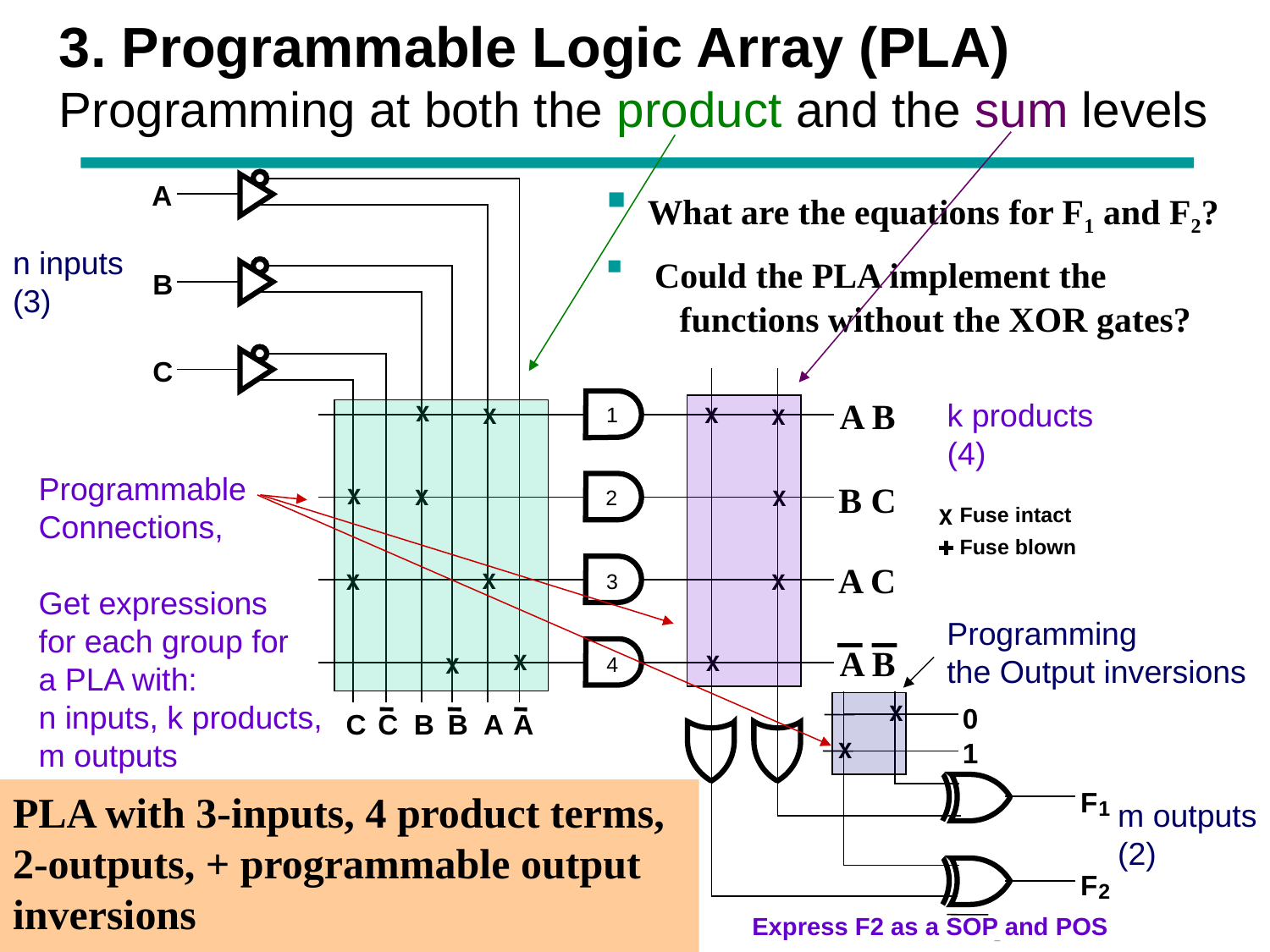

# 3. Programmable Logic Array (PLA) Programming at both the product and the sum levels

 What are the equations for F1 and F2?
  Could the PLA implement the
     functions without the XOR gates?

A

B

C

A B

X
1
X
X
X
B C

X
X
2
X
X

A C

X
3
X
X
A B

X
X
4
X
X
0
C
C
B
B
A
A

X

Fuse intact
Fuse blown

1

F
1

F
2
n inputs
(3)
k products
(4)

Programmable
Connections,

Get expressions
for each group for
a PLA with:
n inputs, k products,
m outputs

Programming
the Output inversions

PLA with 3-inputs, 4 product terms,  2-outputs, + programmable output inversions
m outputs
(2)

Chapter 3 - Part 1        19
Express F2 as a SOP and POS